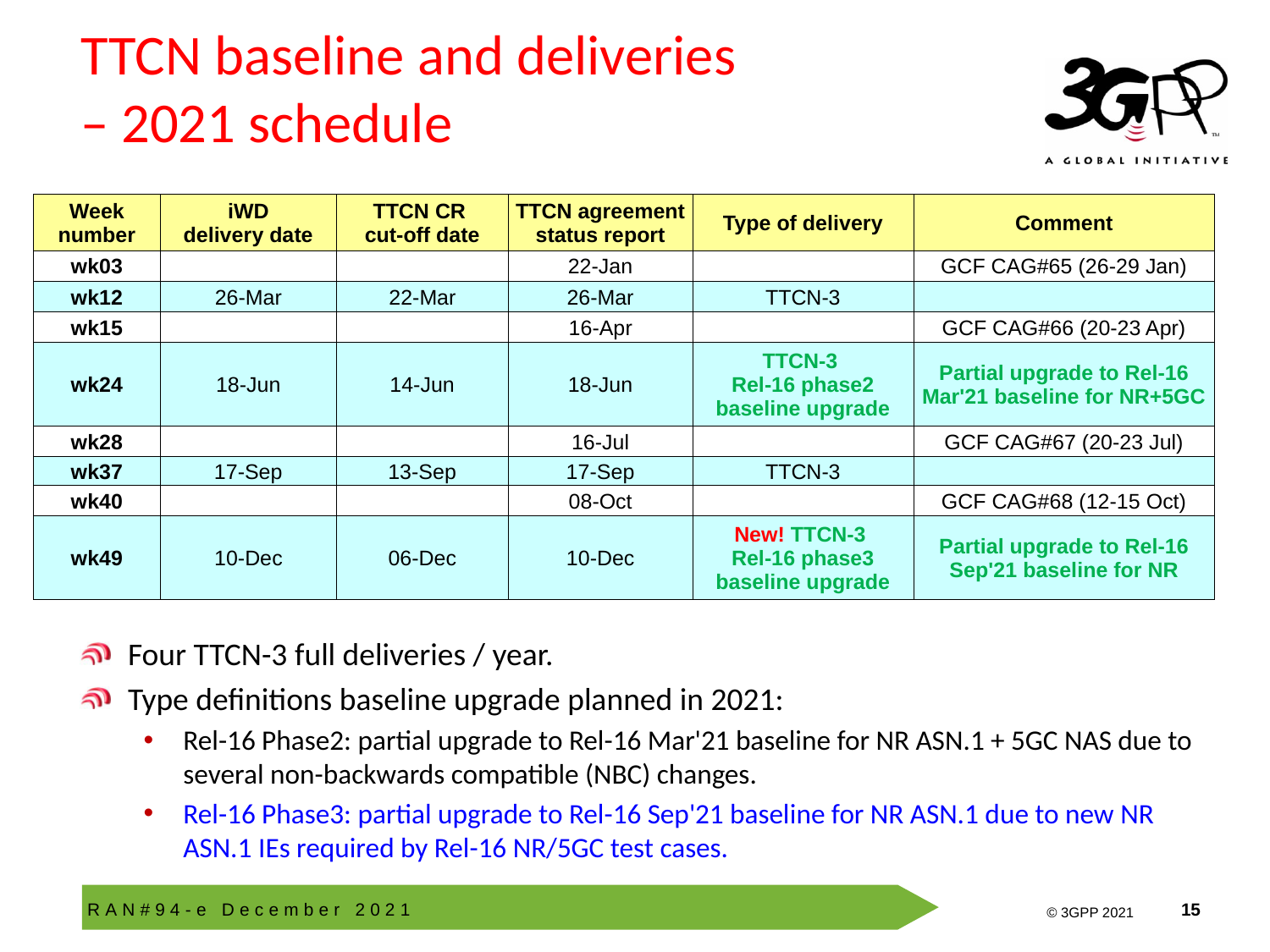

# TTCN baseline and deliveries – 2021 schedule
| Week number | iWD delivery date | TTCN CR cut-off date | TTCN agreement status report | Type of delivery | Comment |
| --- | --- | --- | --- | --- | --- |
| wk03 |  |  | 22-Jan |  | GCF CAG#65 (26-29 Jan) |
| wk12 | 26-Mar | 22-Mar | 26-Mar | TTCN-3 |  |
| wk15 |  |  | 16-Apr |  | GCF CAG#66 (20-23 Apr) |
| wk24 | 18-Jun | 14-Jun | 18-Jun | TTCN-3 Rel-16 phase2 baseline upgrade | Partial upgrade to Rel-16 Mar'21 baseline for NR+5GC |
| wk28 |  |  | 16-Jul |  | GCF CAG#67 (20-23 Jul) |
| wk37 | 17-Sep | 13-Sep | 17-Sep | TTCN-3 |  |
| wk40 |  |  | 08-Oct |  | GCF CAG#68 (12-15 Oct) |
| wk49 | 10-Dec | 06-Dec | 10-Dec | New! TTCN-3 Rel-16 phase3 baseline upgrade | Partial upgrade to Rel-16 Sep'21 baseline for NR |
Four TTCN-3 full deliveries / year.
Type definitions baseline upgrade planned in 2021:
Rel-16 Phase2: partial upgrade to Rel-16 Mar'21 baseline for NR ASN.1 + 5GC NAS due to several non-backwards compatible (NBC) changes.
Rel-16 Phase3: partial upgrade to Rel-16 Sep'21 baseline for NR ASN.1 due to new NR ASN.1 IEs required by Rel-16 NR/5GC test cases.